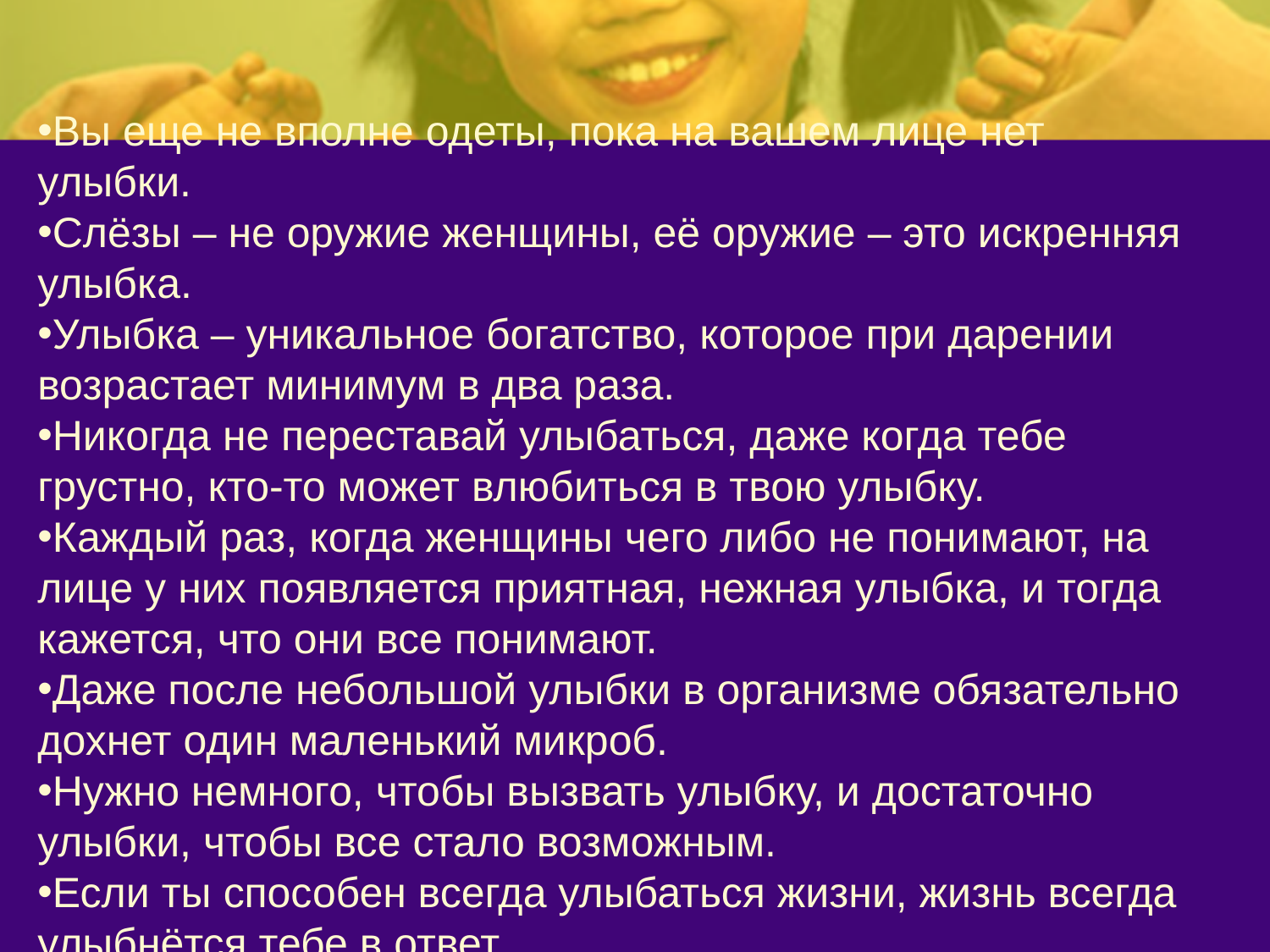

Вы еще не вполне одеты, пока на вашем лице нет улыбки.
Слёзы – не оружие женщины, её оружие – это искренняя улыбка.
Улыбка – уникальное богатство, которое при дарении возрастает минимум в два раза.
Никогда не переставай улыбаться, даже когда тебе грустно, кто-то может влюбиться в твою улыбку.
Каждый раз, когда женщины чего либо не понимают, на лице у них появляется приятная, нежная улыбка, и тогда кажется, что они все понимают.
Даже после небольшой улыбки в организме обязательно дохнет один маленький микроб.
Нужно немного, чтобы вызвать улыбку, и достаточно улыбки, чтобы все стало возможным.
Если ты способен всегда улыбаться жизни, жизнь всегда улыбнётся тебе в ответ.